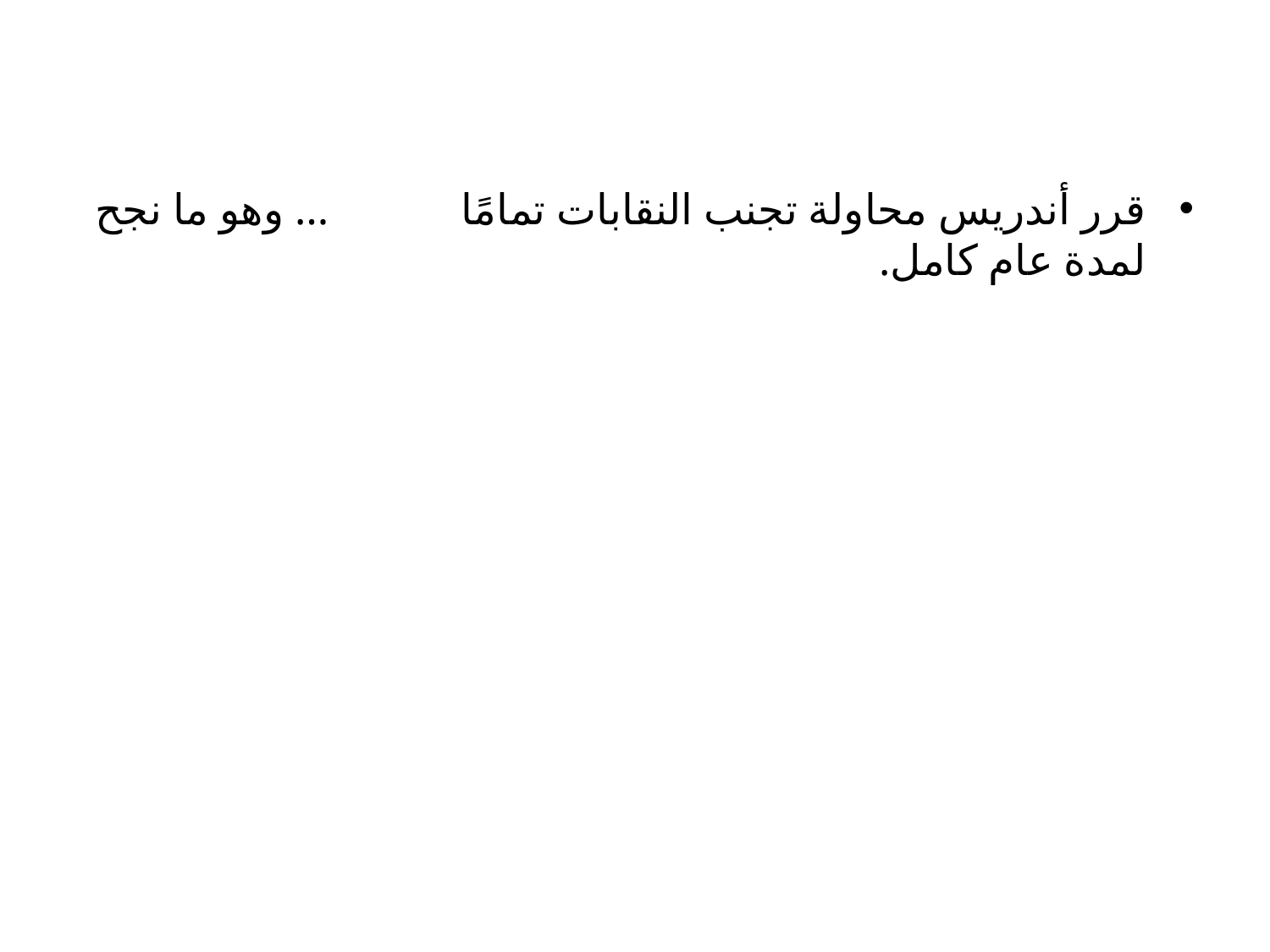

قرر أندريس محاولة تجنب النقابات تمامًا            … وهو ما نجح لمدة عام كامل.